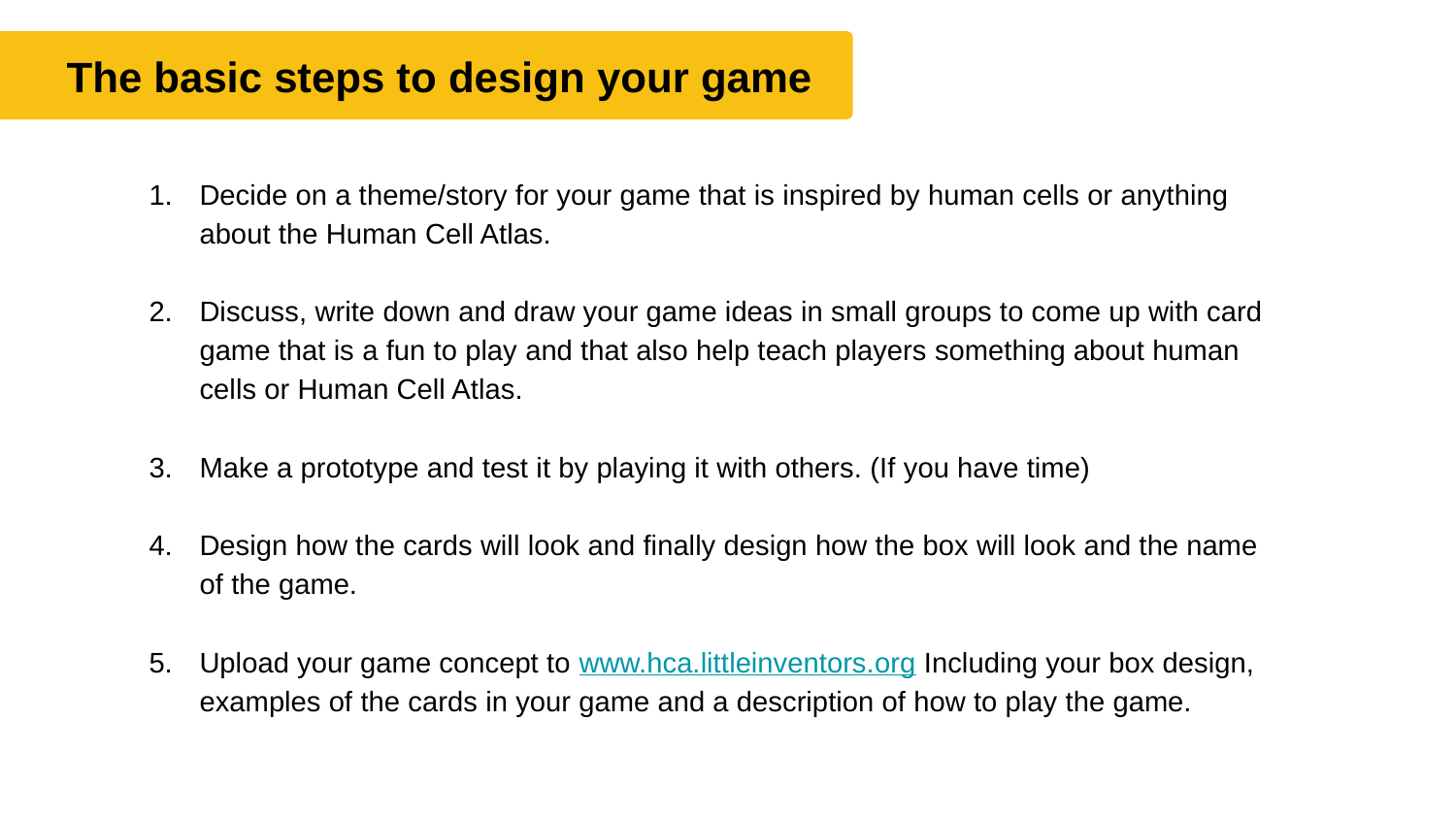

The basic steps to design your game
Decide on a theme/story for your game that is inspired by human cells or anything about the Human Cell Atlas.

Discuss, write down and draw your game ideas in small groups to come up with card game that is a fun to play and that also help teach players something about human cells or Human Cell Atlas.

Make a prototype and test it by playing it with others. (If you have time)

Design how the cards will look and finally design how the box will look and the name of the game.

Upload your game concept to www.hca.littleinventors.org Including your box design, examples of the cards in your game and a description of how to play the game.